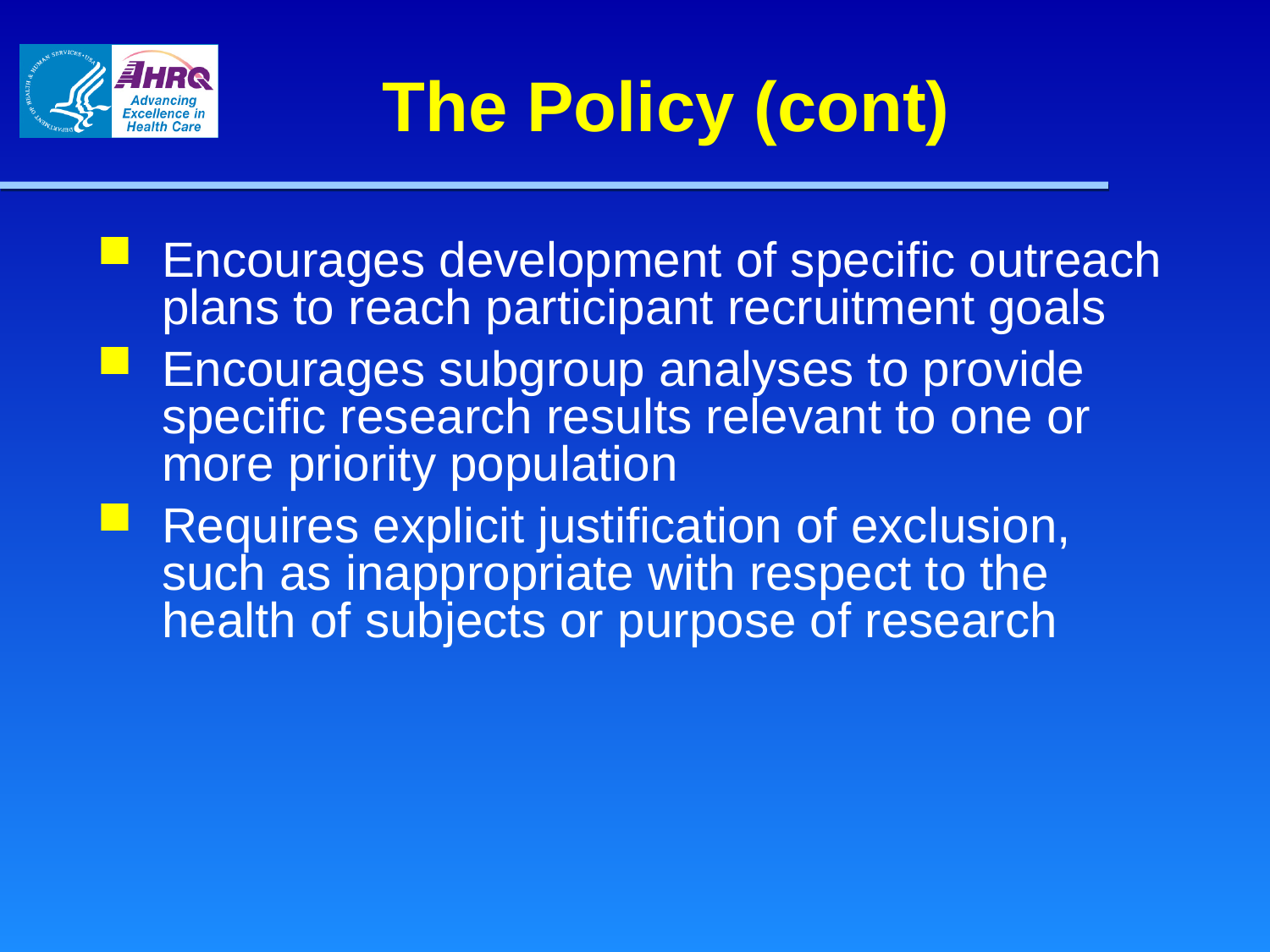

# The Policy (cont)
Encourages development of specific outreach plans to reach participant recruitment goals
Encourages subgroup analyses to provide specific research results relevant to one or more priority population
Requires explicit justification of exclusion, such as inappropriate with respect to the health of subjects or purpose of research